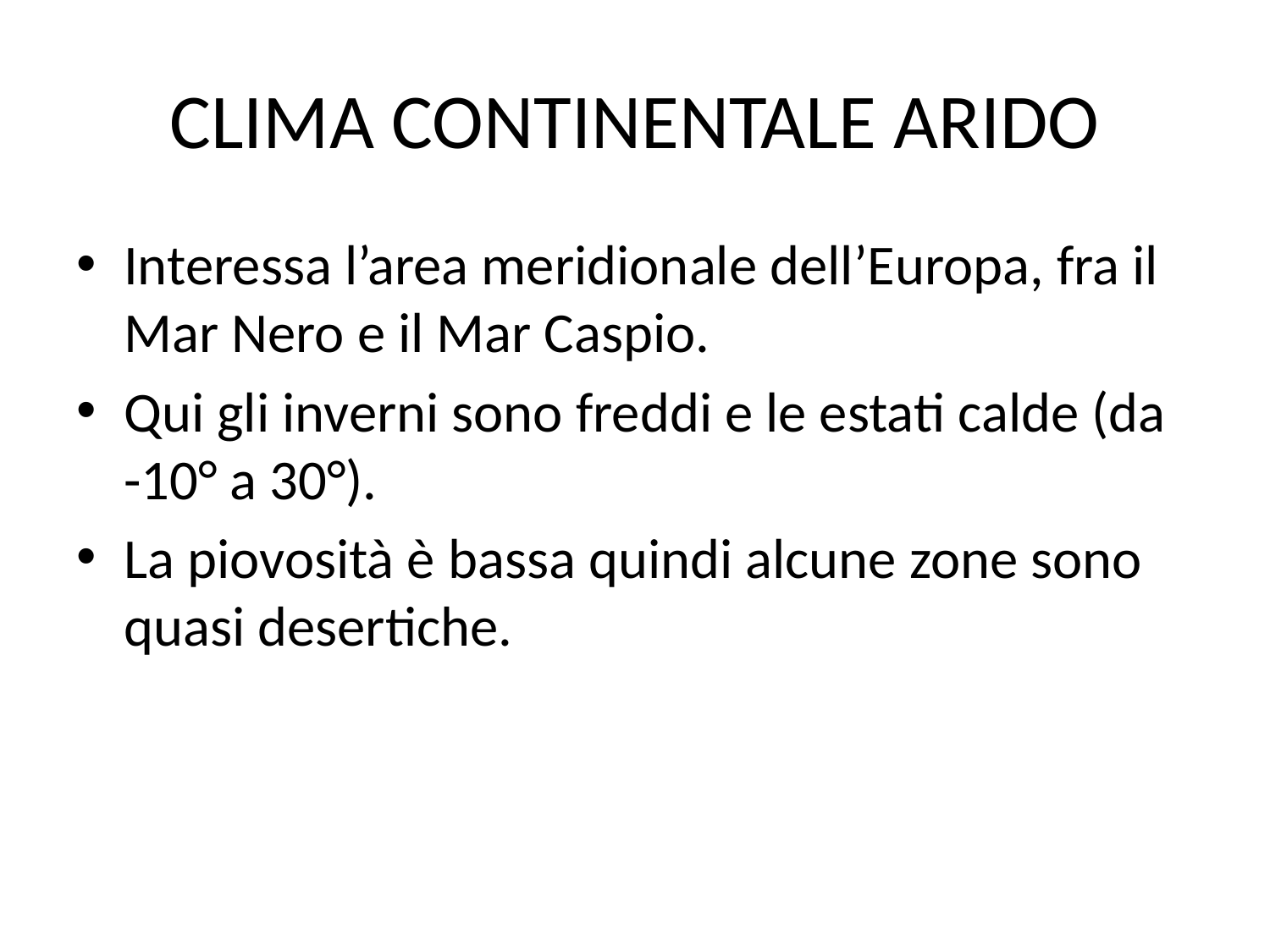

# CLIMA CONTINENTALE ARIDO
Interessa l’area meridionale dell’Europa, fra il Mar Nero e il Mar Caspio.
Qui gli inverni sono freddi e le estati calde (da -10° a 30°).
La piovosità è bassa quindi alcune zone sono quasi desertiche.